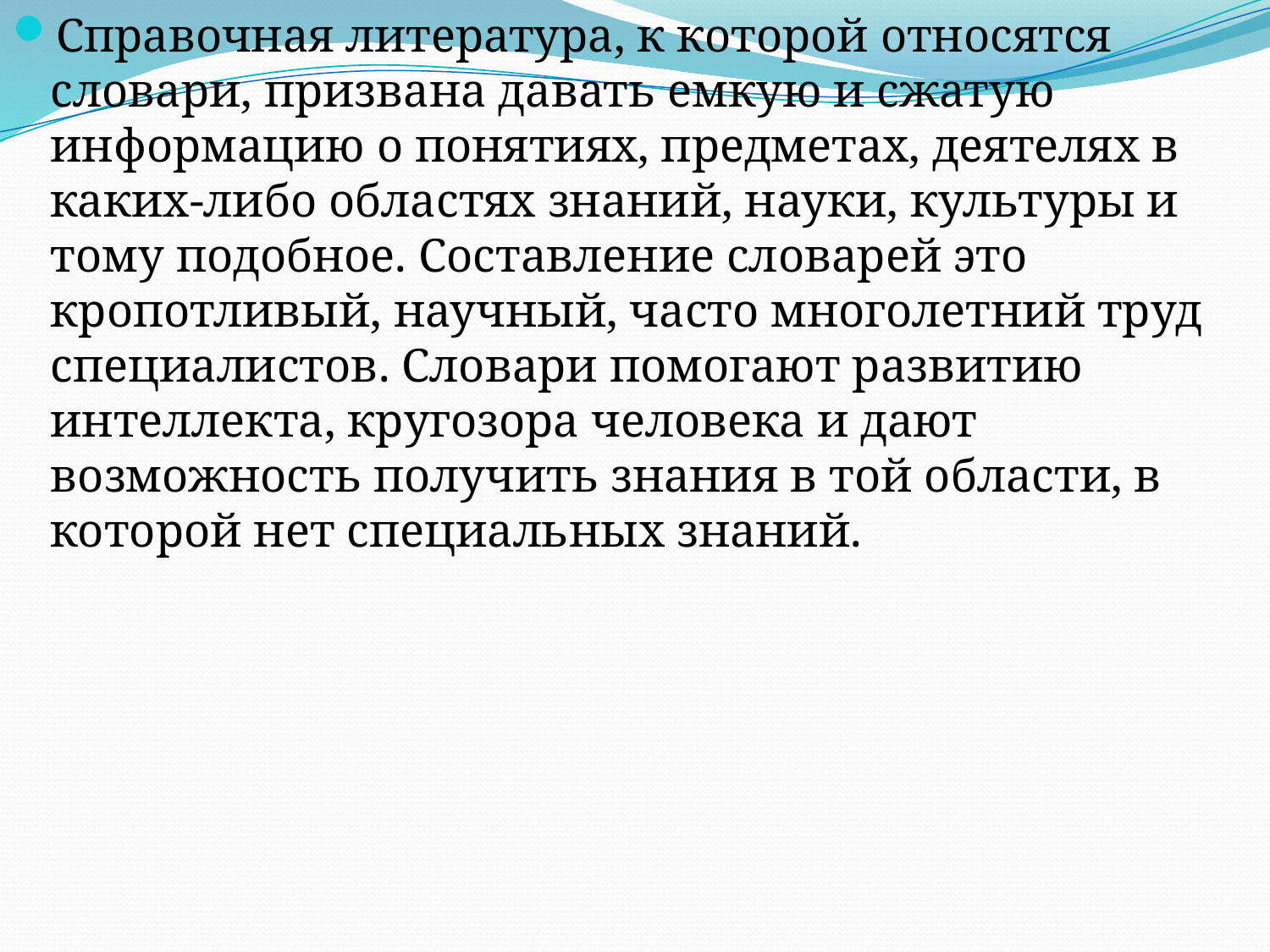

Справочная литература, к которой относятся словари, призвана давать емкую и сжатую информацию о понятиях, предметах, деятелях в каких-либо областях знаний, науки, культуры и тому подобное. Составление словарей это кропотливый, научный, часто многолетний труд специалистов. Словари помогают развитию  интеллекта, кругозора человека и дают возможность получить знания в той области, в которой нет специальных знаний.